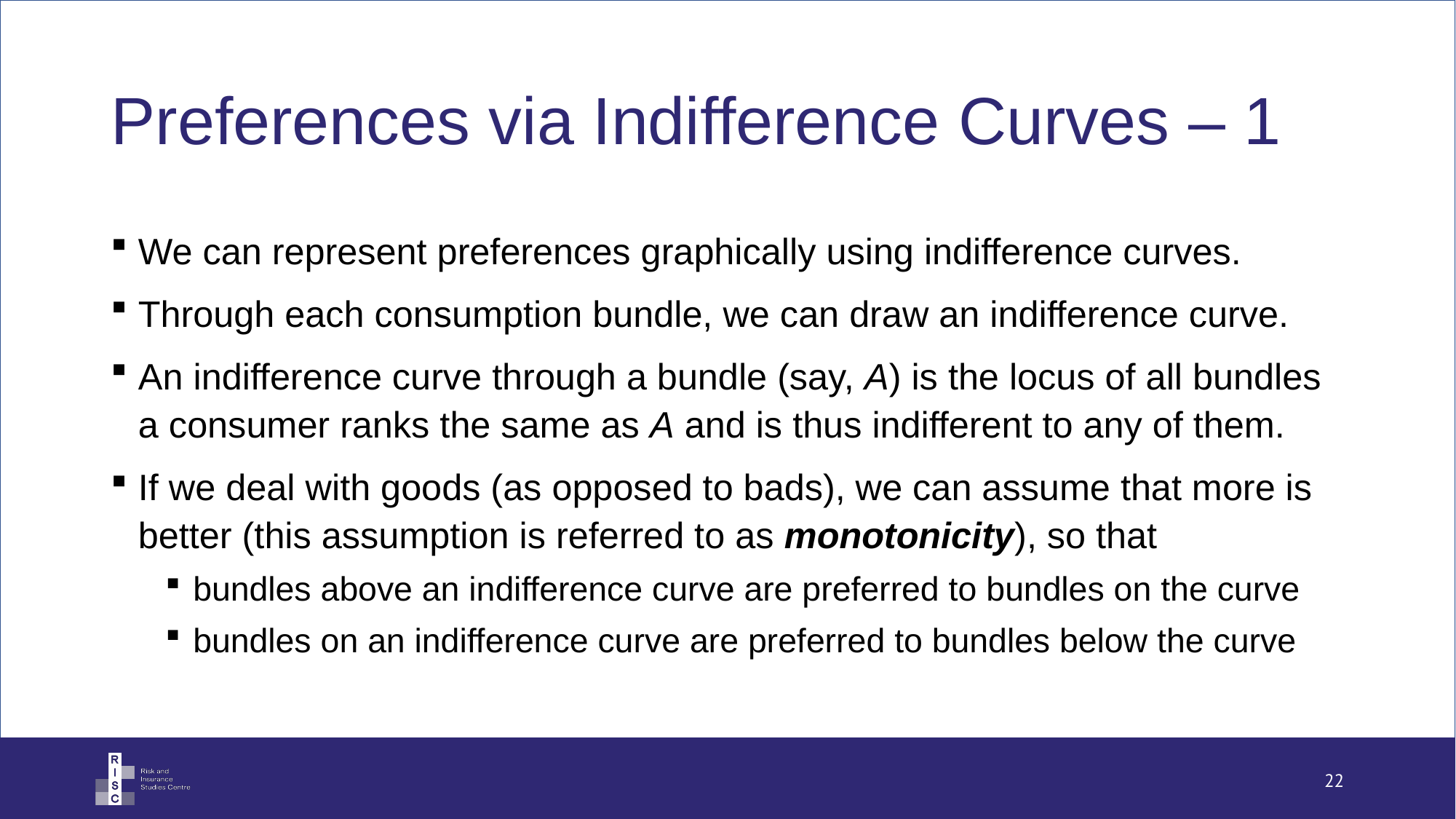

# Preferences via Indifference Curves – 1
We can represent preferences graphically using indifference curves.
Through each consumption bundle, we can draw an indifference curve.
An indifference curve through a bundle (say, A) is the locus of all bundles a consumer ranks the same as A and is thus indifferent to any of them.
If we deal with goods (as opposed to bads), we can assume that more is better (this assumption is referred to as monotonicity), so that
bundles above an indifference curve are preferred to bundles on the curve
bundles on an indifference curve are preferred to bundles below the curve

22